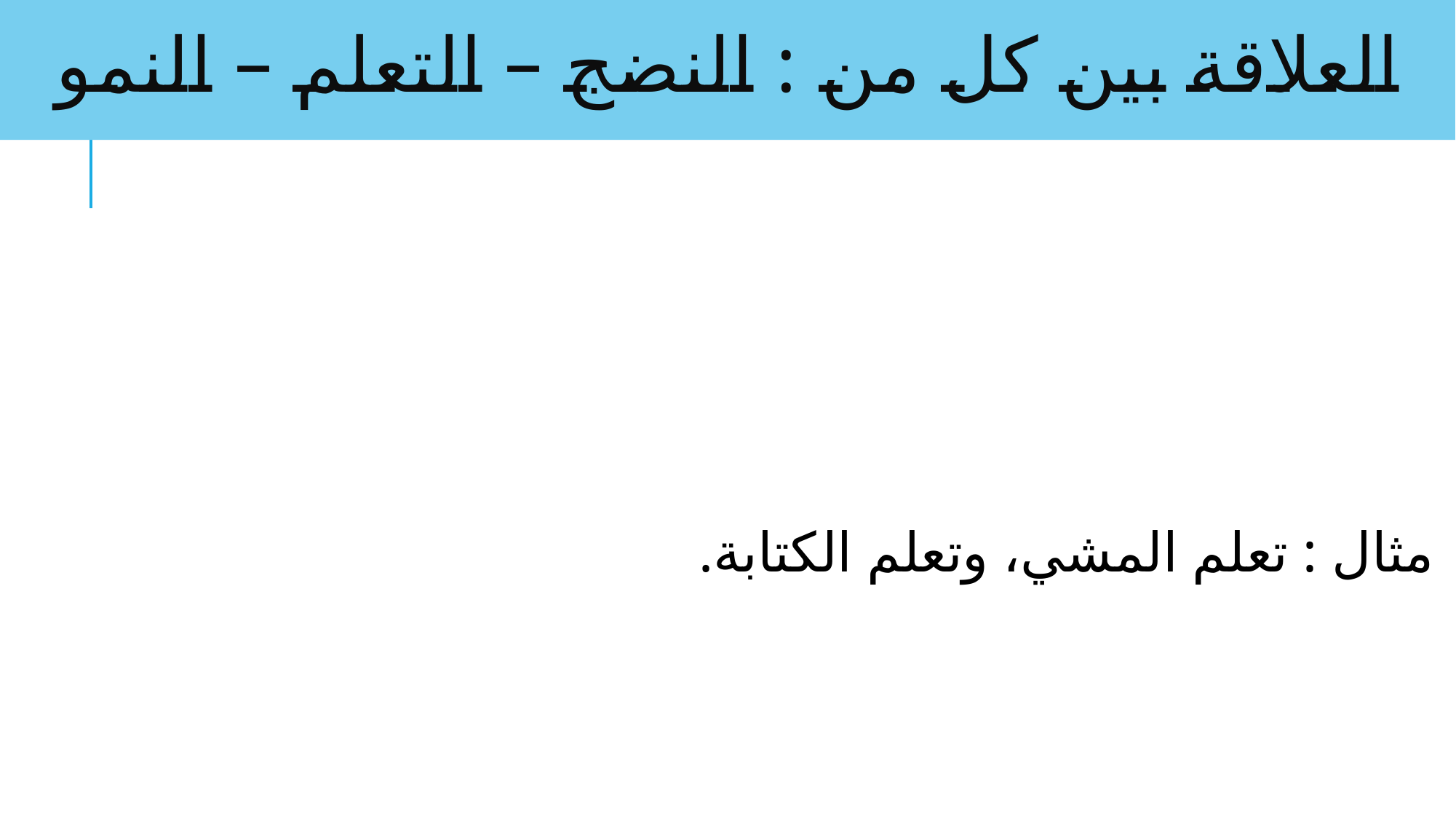

# العلاقة بين كل من : النضج – التعلم – النمو

مثال : تعلم المشي، وتعلم الكتابة.